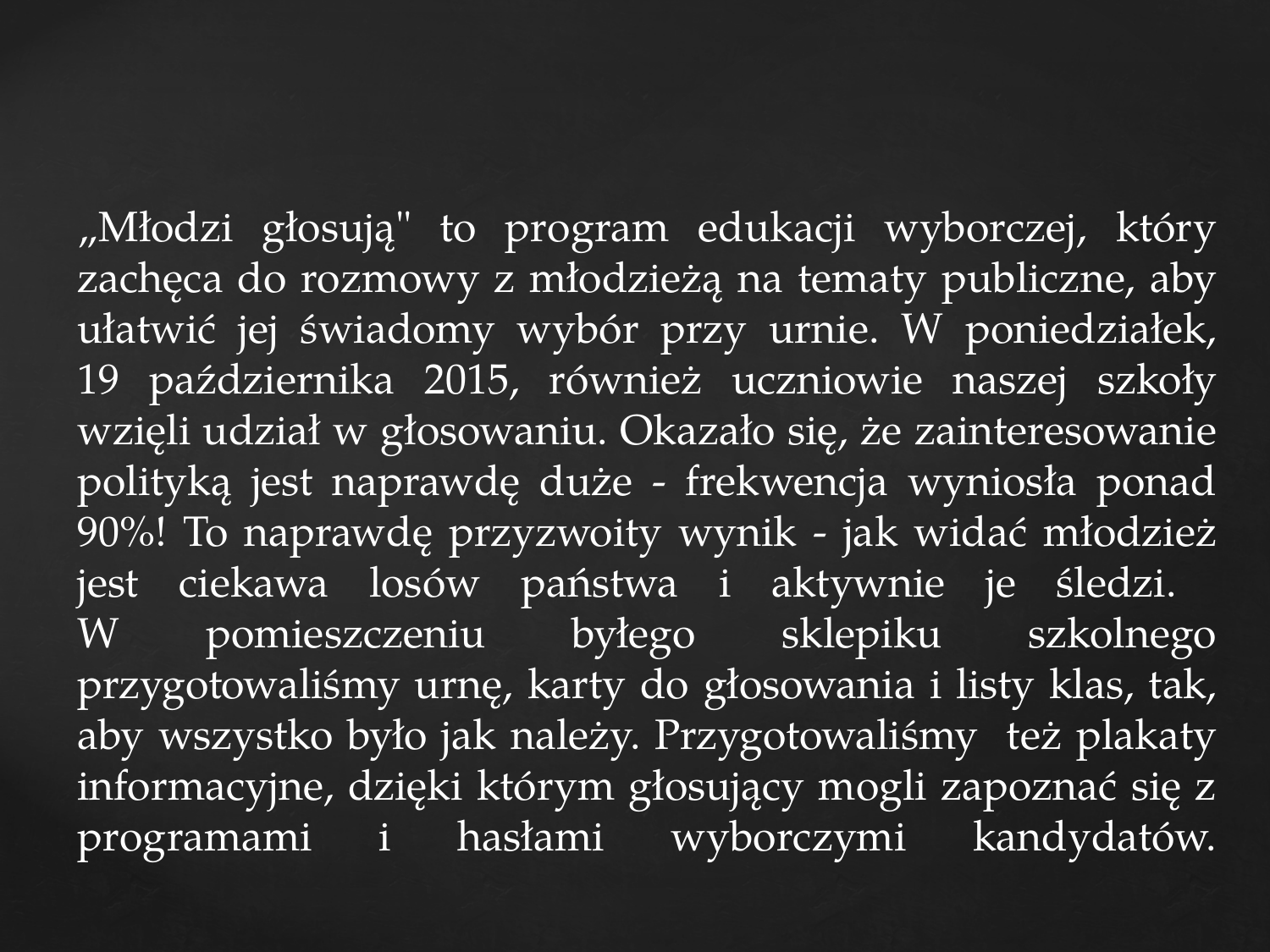

# „Młodzi głosują" to program edukacji wyborczej, który zachęca do rozmowy z młodzieżą na tematy publiczne, aby ułatwić jej świadomy wybór przy urnie. W poniedziałek, 19 października 2015, również uczniowie naszej szkoły wzięli udział w głosowaniu. Okazało się, że zainteresowanie polityką jest naprawdę duże - frekwencja wyniosła ponad 90%! To naprawdę przyzwoity wynik - jak widać młodzież jest ciekawa losów państwa i aktywnie je śledzi. W pomieszczeniu byłego sklepiku szkolnego przygotowaliśmy urnę, karty do głosowania i listy klas, tak, aby wszystko było jak należy. Przygotowaliśmy  też plakaty informacyjne, dzięki którym głosujący mogli zapoznać się z programami i hasłami wyborczymi kandydatów.